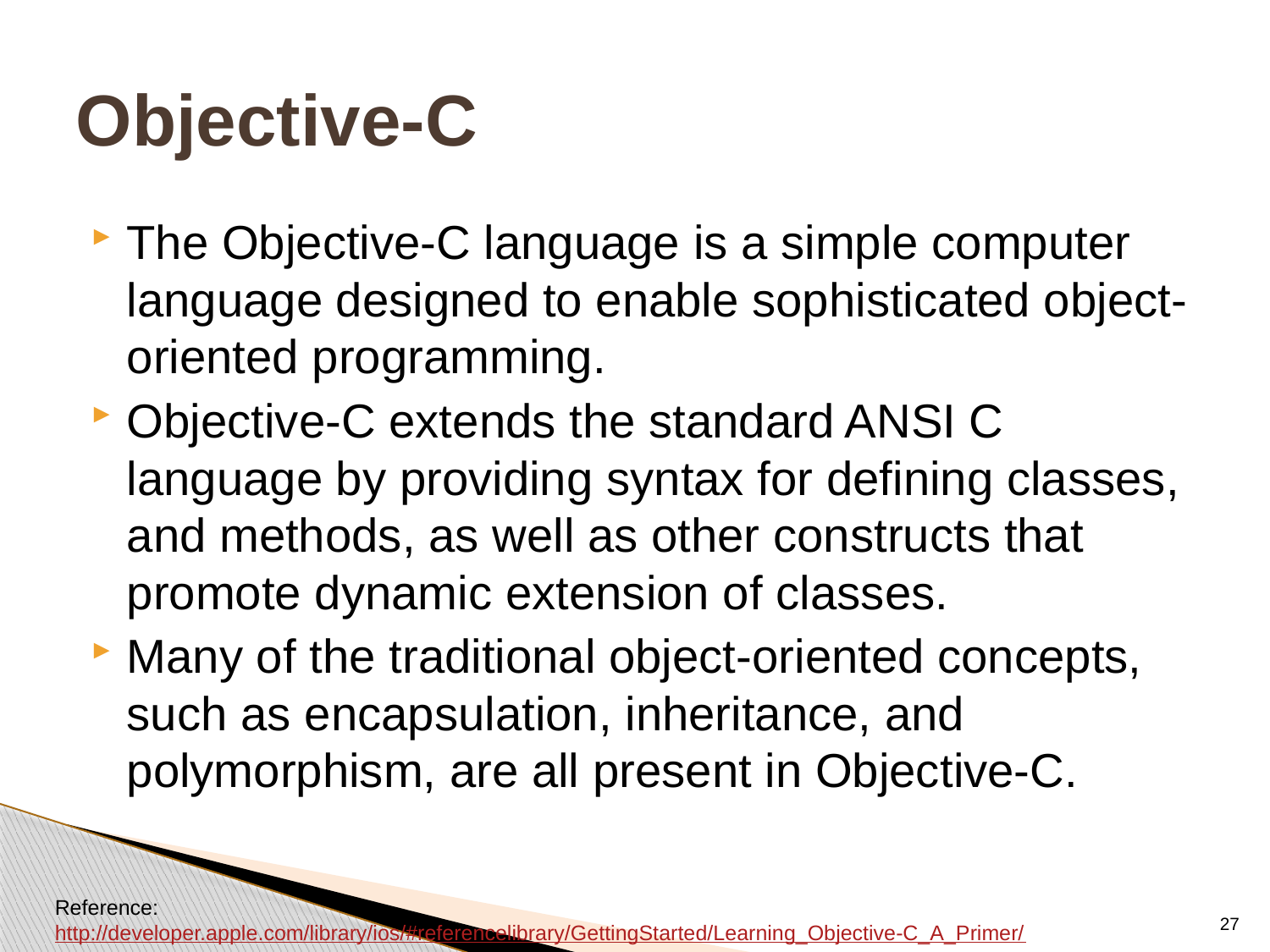

# Objective-C
The Objective-C language is a simple computer language designed to enable sophisticated object-oriented programming.
Objective-C extends the standard ANSI C language by providing syntax for defining classes, and methods, as well as other constructs that promote dynamic extension of classes.
Many of the traditional object-oriented concepts, such as encapsulation, inheritance, and polymorphism, are all present in Objective-C.
Reference:
http://developer.apple.com/library/ios/#referencelibrary/GettingStarted/Learning_Objective-C_A_Primer/
27